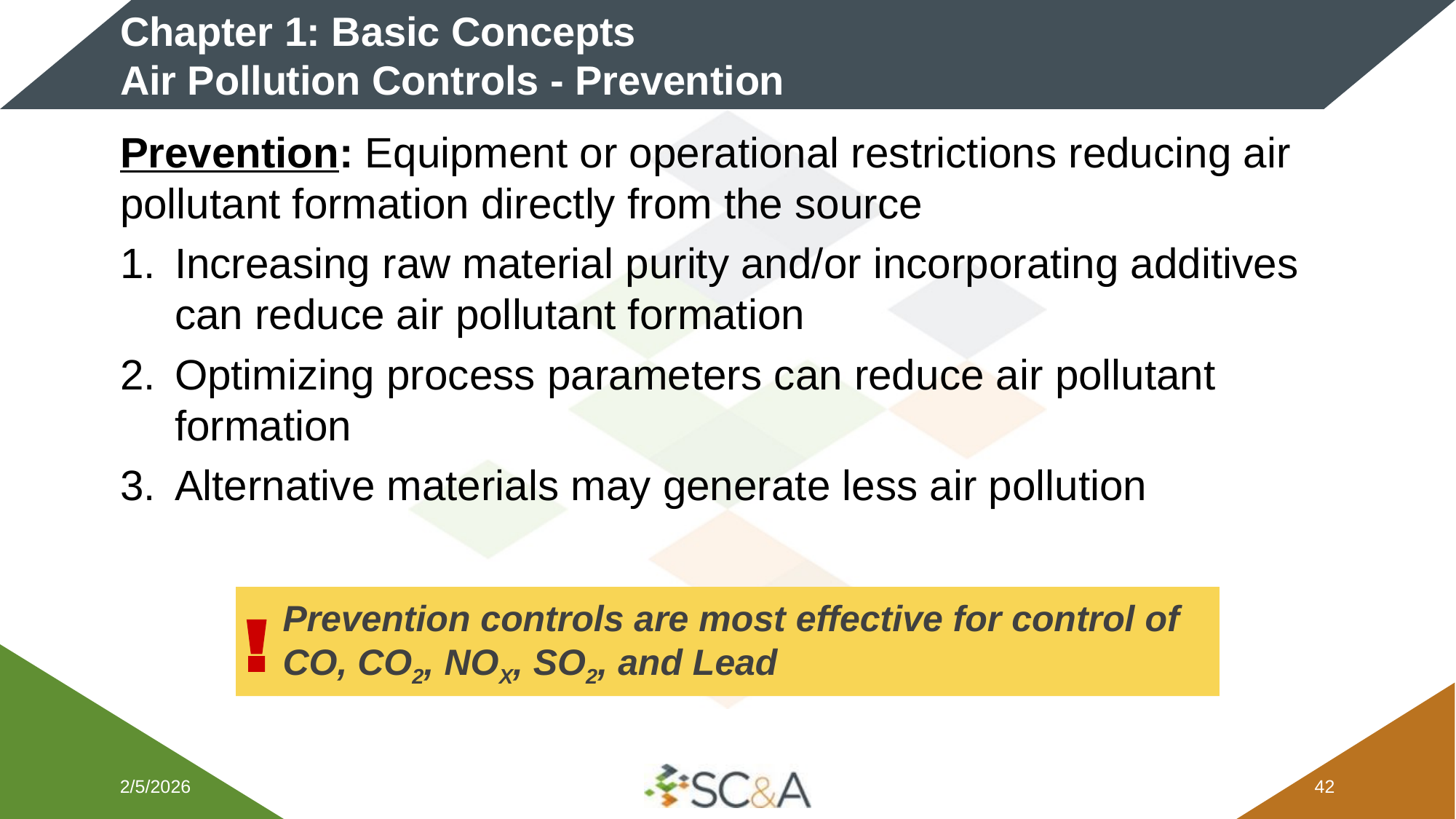

# Chapter 1: Basic Concepts Air Pollution Controls - Prevention
Prevention: Equipment or operational restrictions reducing air pollutant formation directly from the source
Increasing raw material purity and/or incorporating additives can reduce air pollutant formation
Optimizing process parameters can reduce air pollutant formation
Alternative materials may generate less air pollution
Prevention controls are most effective for control of CO, CO2, NOX, SO2, and Lead
!
2/5/2026
42